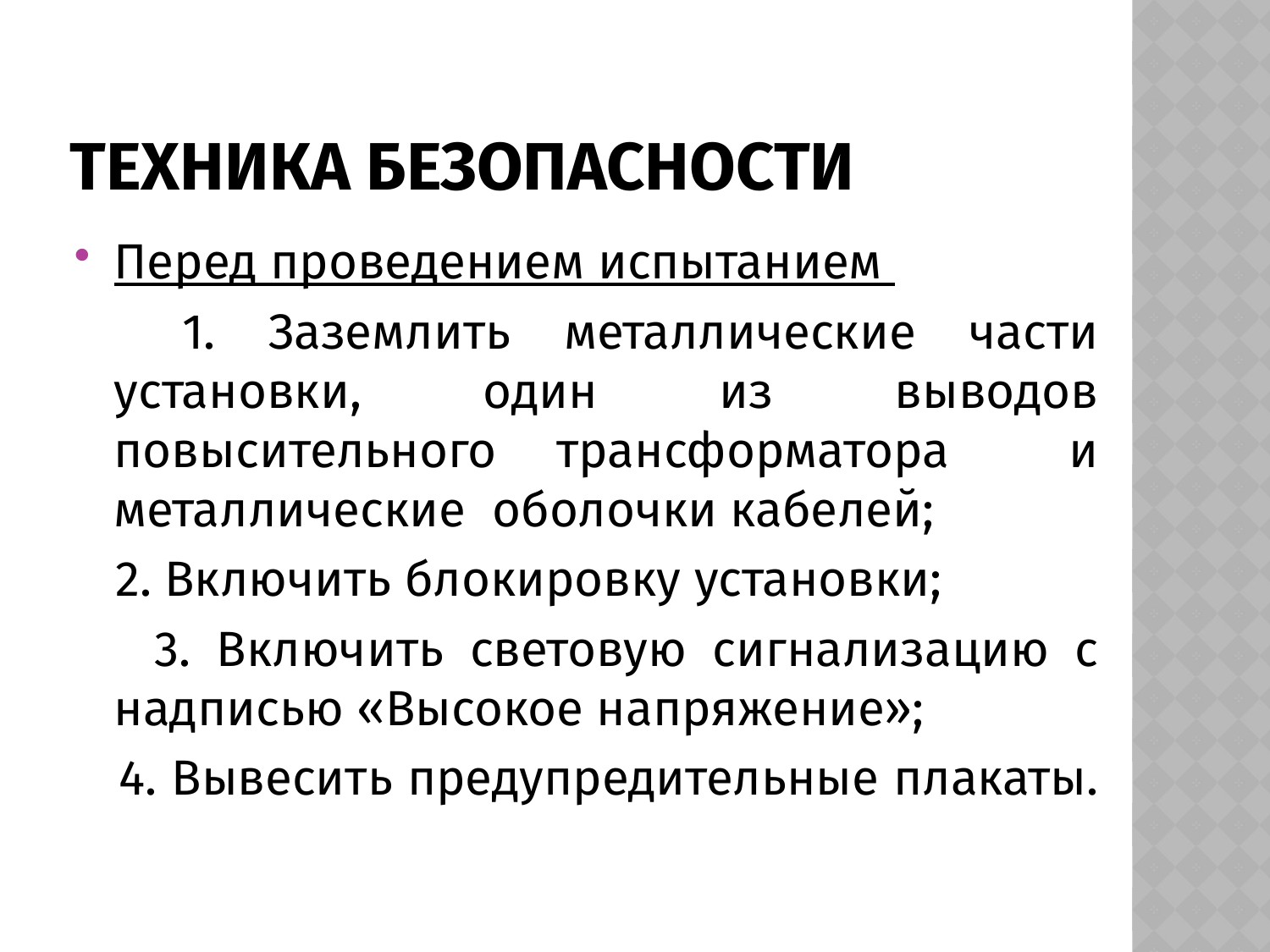

# Техника безопасности
Перед проведением испытанием
  1. Заземлить металлические части установки, один из выводов повысительного трансформатора  и металлические  оболочки кабелей;
   2. Включить блокировку установки;
   3. Включить световую сигнализацию с надписью «Высокое напряжение»;
   4. Вывесить предупредительные плакаты.